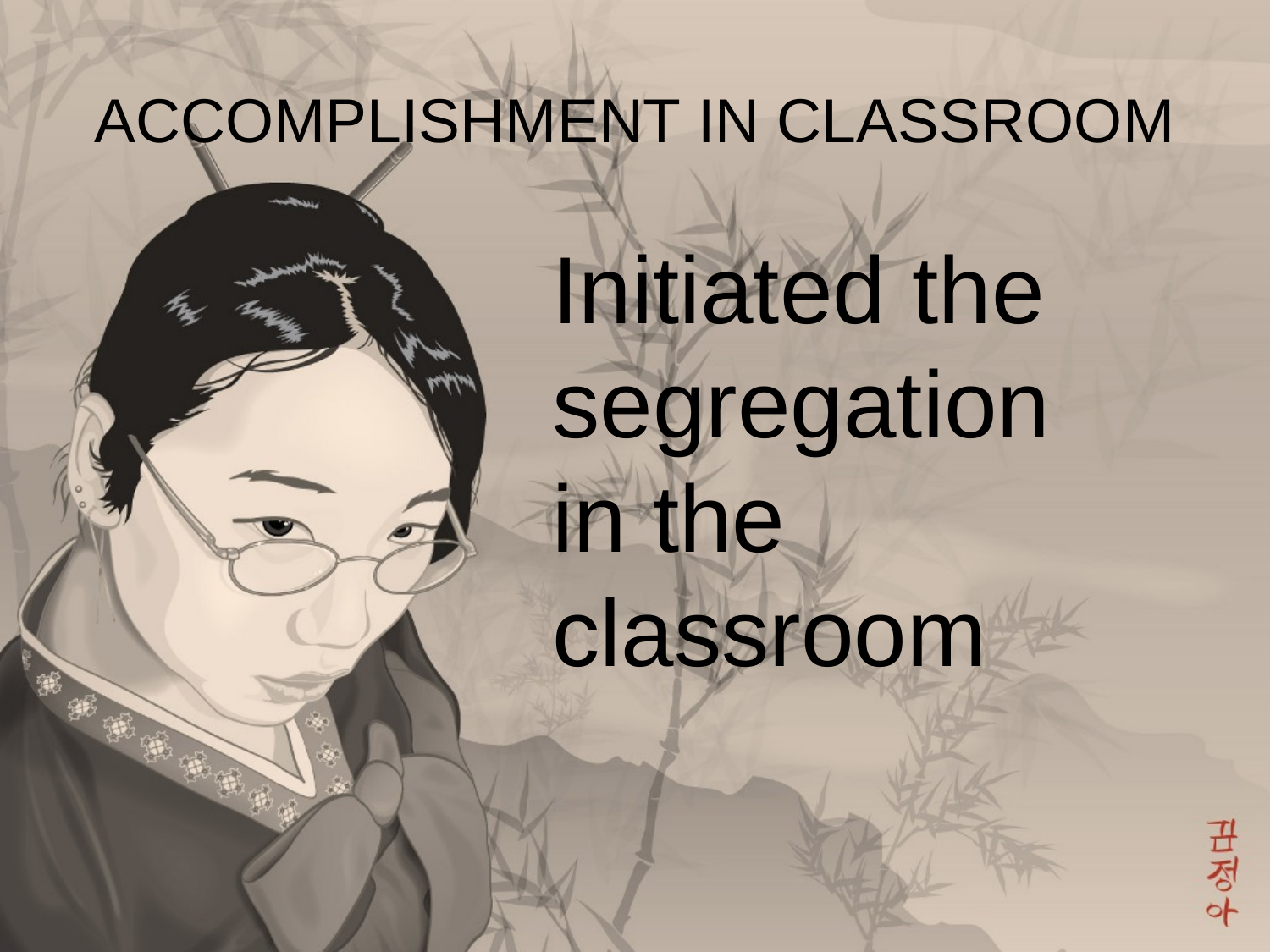

# ACCOMPLISHMENT IN CLASSROOM
Initiated the segregation in the classroom